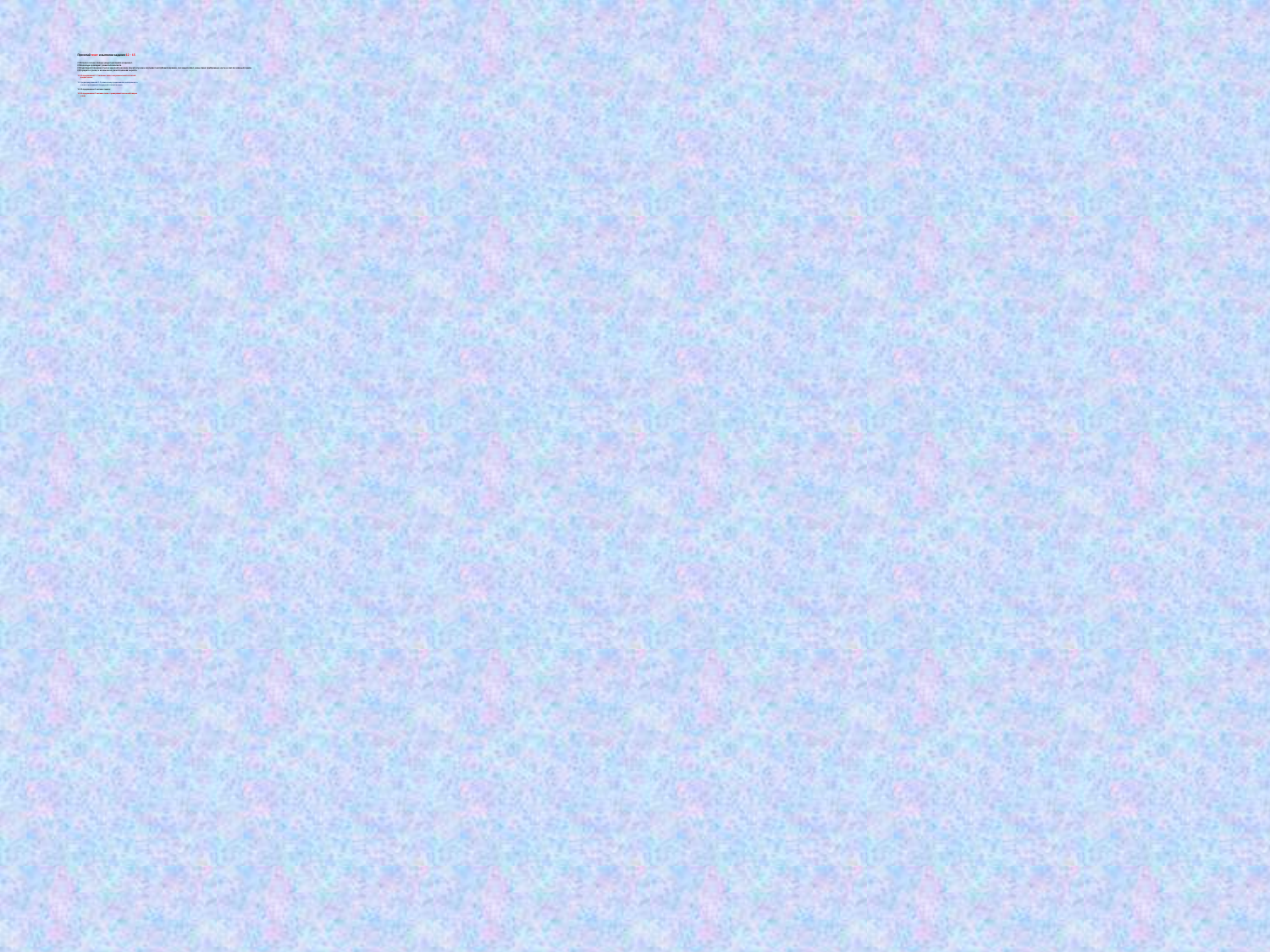

# Прочитай текст и выполни задания 12 – 15   (1)Усталое летнее солнце уходит на покой за горизонт. (2)На западе пропадает узкая полоска света. (3)Над гладкой поверхностью неширокой речонки ложится туман и окутывает неглубокий овражек, песчаный откос, невысокие прибрежные кусты и светло-зеленый лужок. (4)Сгущается туман, и на землю опускается ночная сырость.   12. Из предложений 1-2 выпиши слово с непроизносимой согласной в корне слова.   13. Среди предложений 1-2 укажи номер предложения, в котором есть слова с проверяемой безударной гласной в корне.   14. Из предложения 4 выпиши предлог.   15. Из предложения 3 выпиши слово с проверяемой согласной в корне слова.